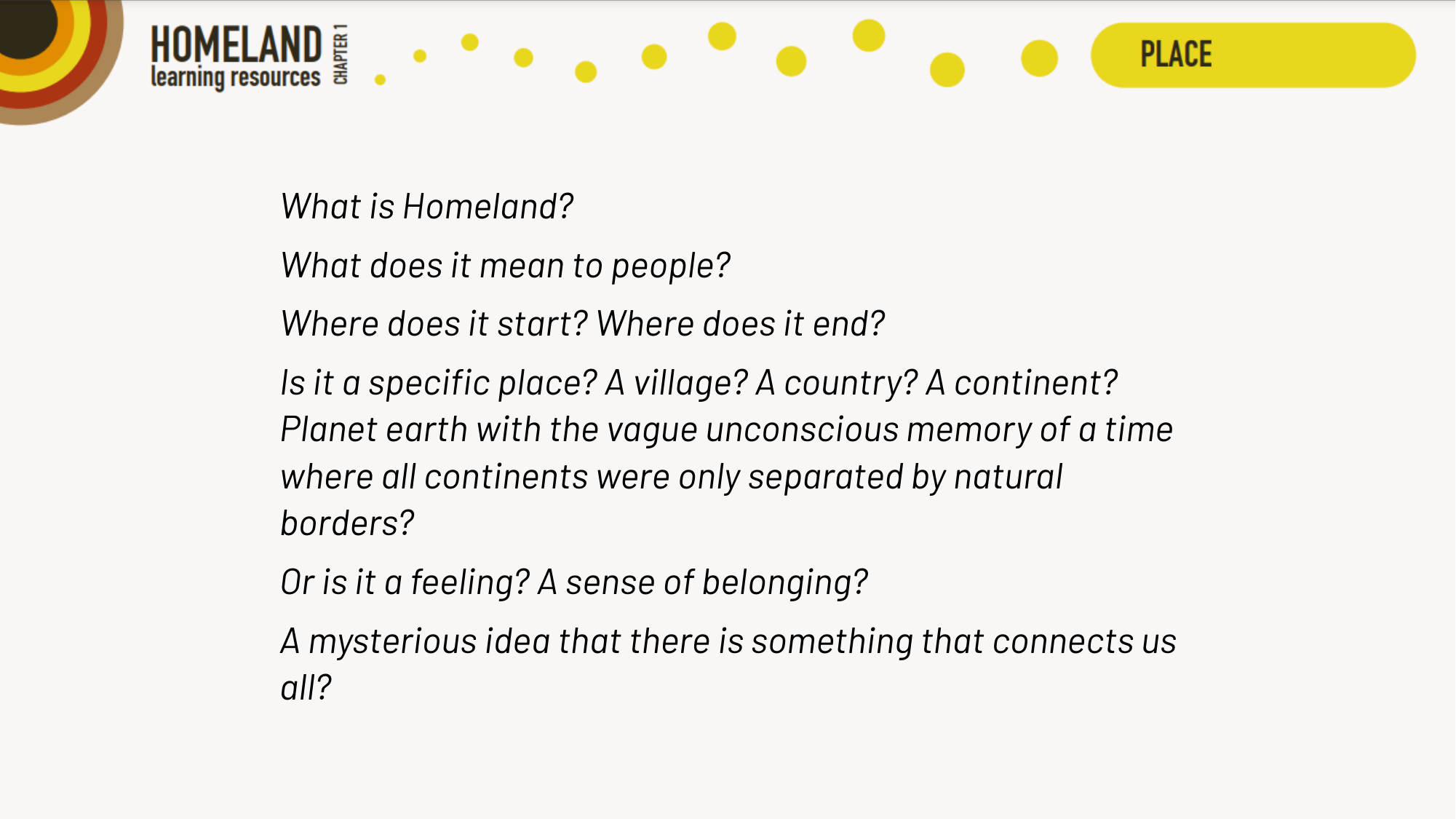

What is Homeland?
What does it mean to people?
Where does it start? Where does it end?
Is it a specific place? A village? A country? A continent? Planet earth with the vague unconscious memory of a time where all continents were only separated by natural borders?
Or is it a feeling? A sense of belonging?
A mysterious idea that there is something that connects us all?